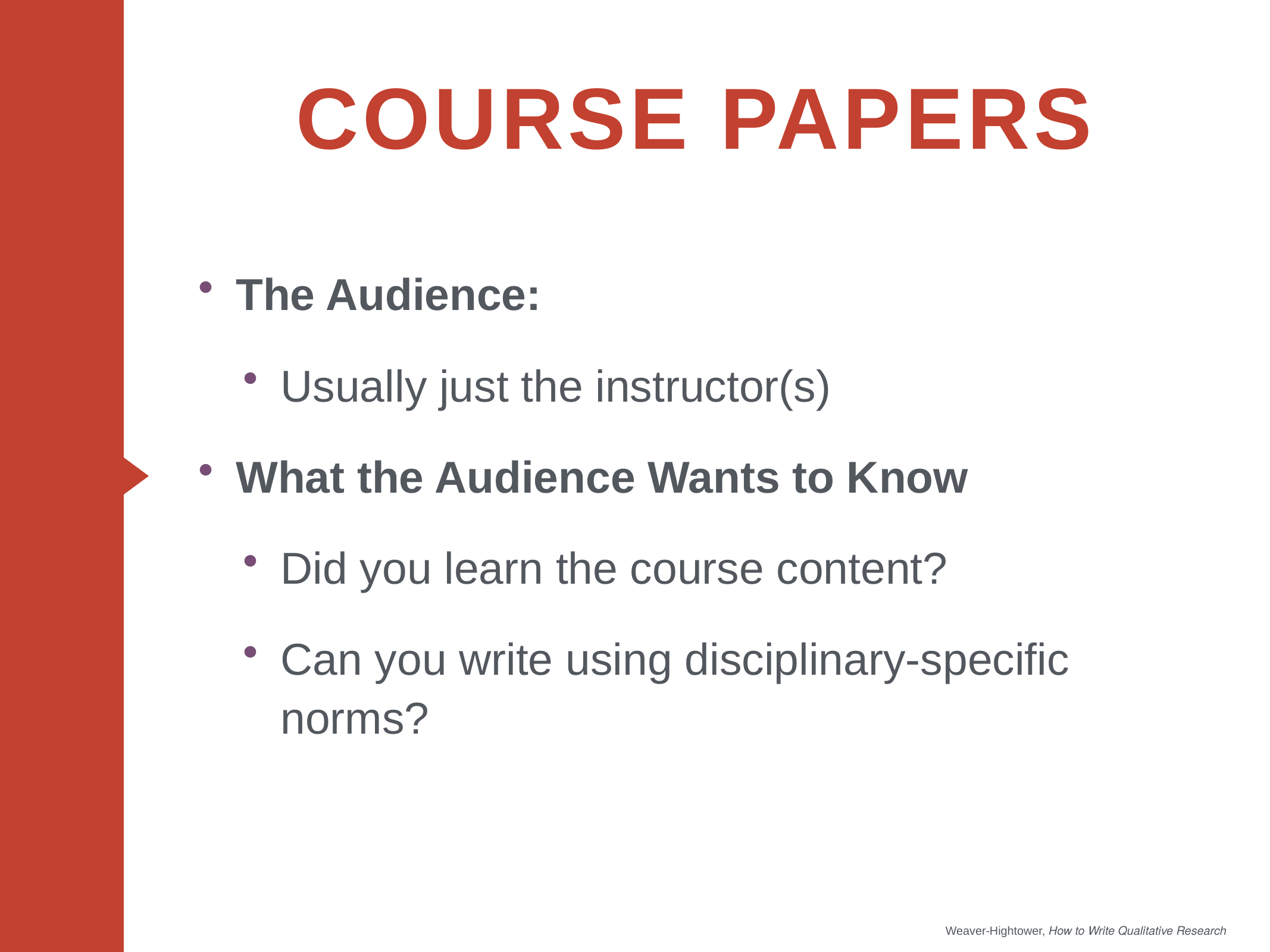

# Course papers
The Audience:
Usually just the instructor(s)
What the Audience Wants to Know
Did you learn the course content?
Can you write using disciplinary-specific norms?